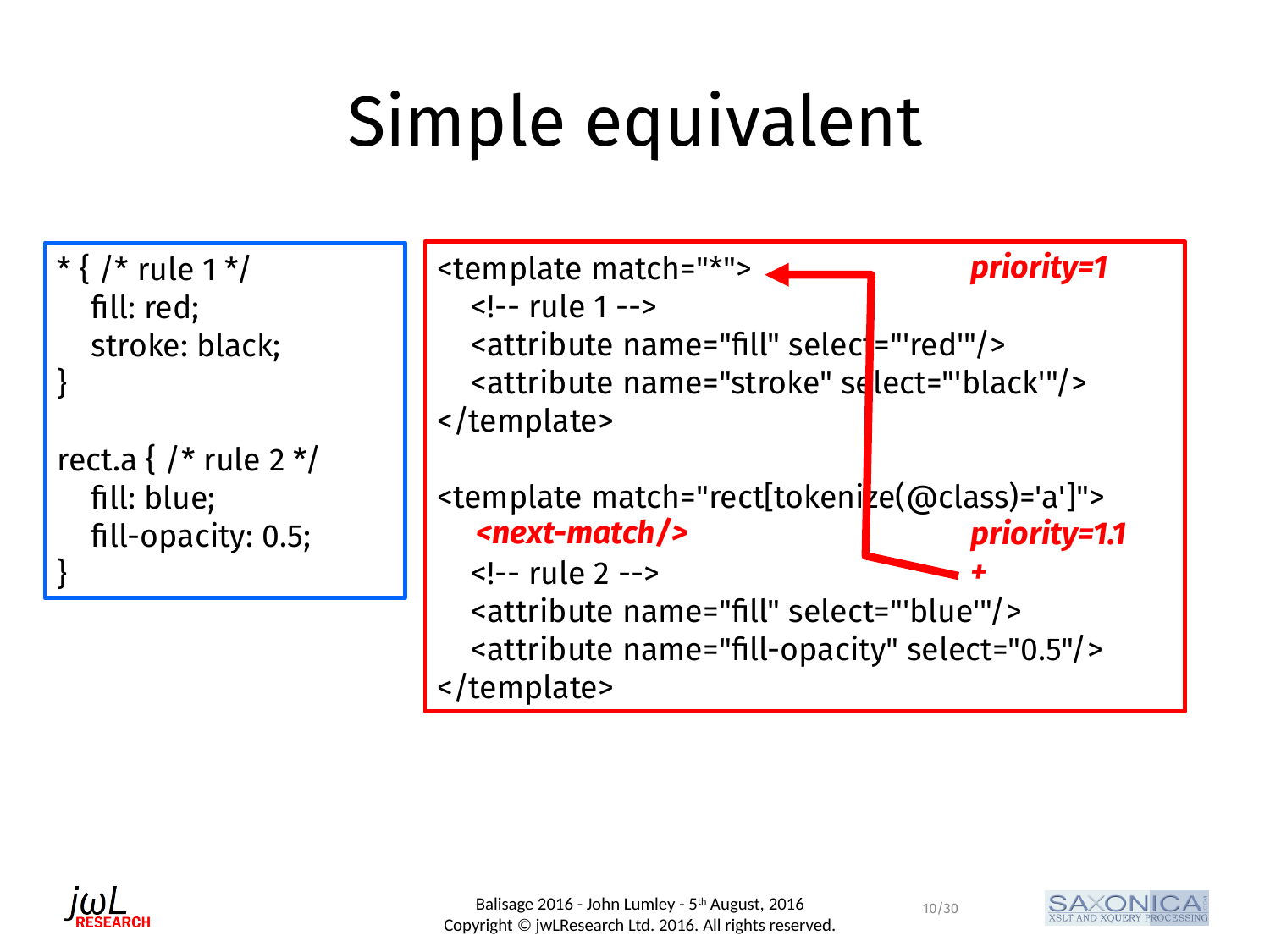

# Simple equivalent
priority=1

priority=1.1
+

<next-match/>
<template match="*">
    <!-- rule 1 -->
    <attribute name="fill" select="'red'"/>
    <attribute name="stroke" select="'black'"/>
</template>

<template match="rect[tokenize(@class)='a']">

    <!-- rule 2 -->
    <attribute name="fill" select="'blue'"/>
    <attribute name="fill-opacity" select="0.5"/>
</template>
* { /* rule 1 */
    fill: red;
    stroke: black;
}

rect.a { /* rule 2 */
    fill: blue;
    fill-opacity: 0.5;
}
10